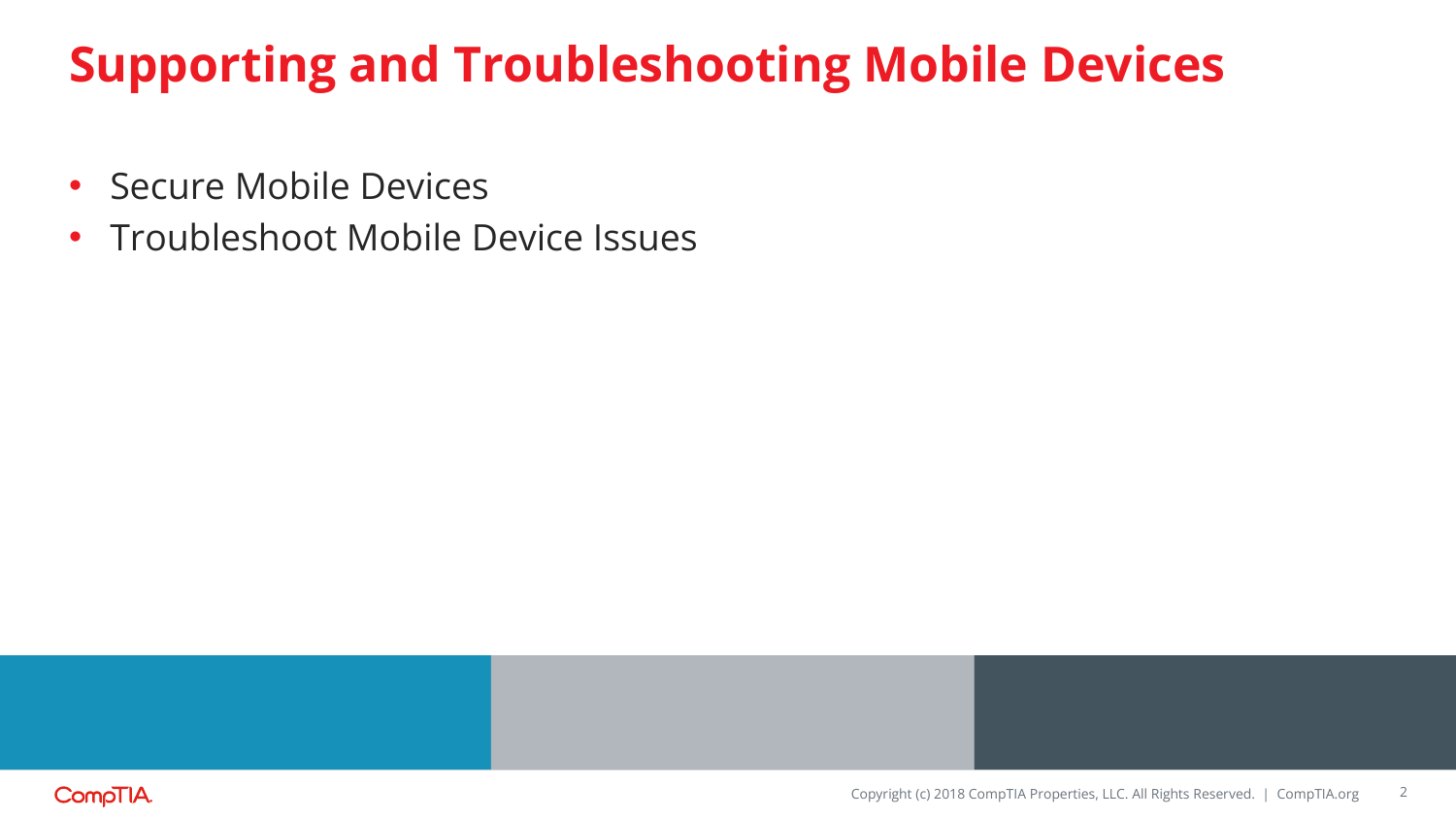

# Supporting and Troubleshooting Mobile Devices
Secure Mobile Devices
Troubleshoot Mobile Device Issues
2